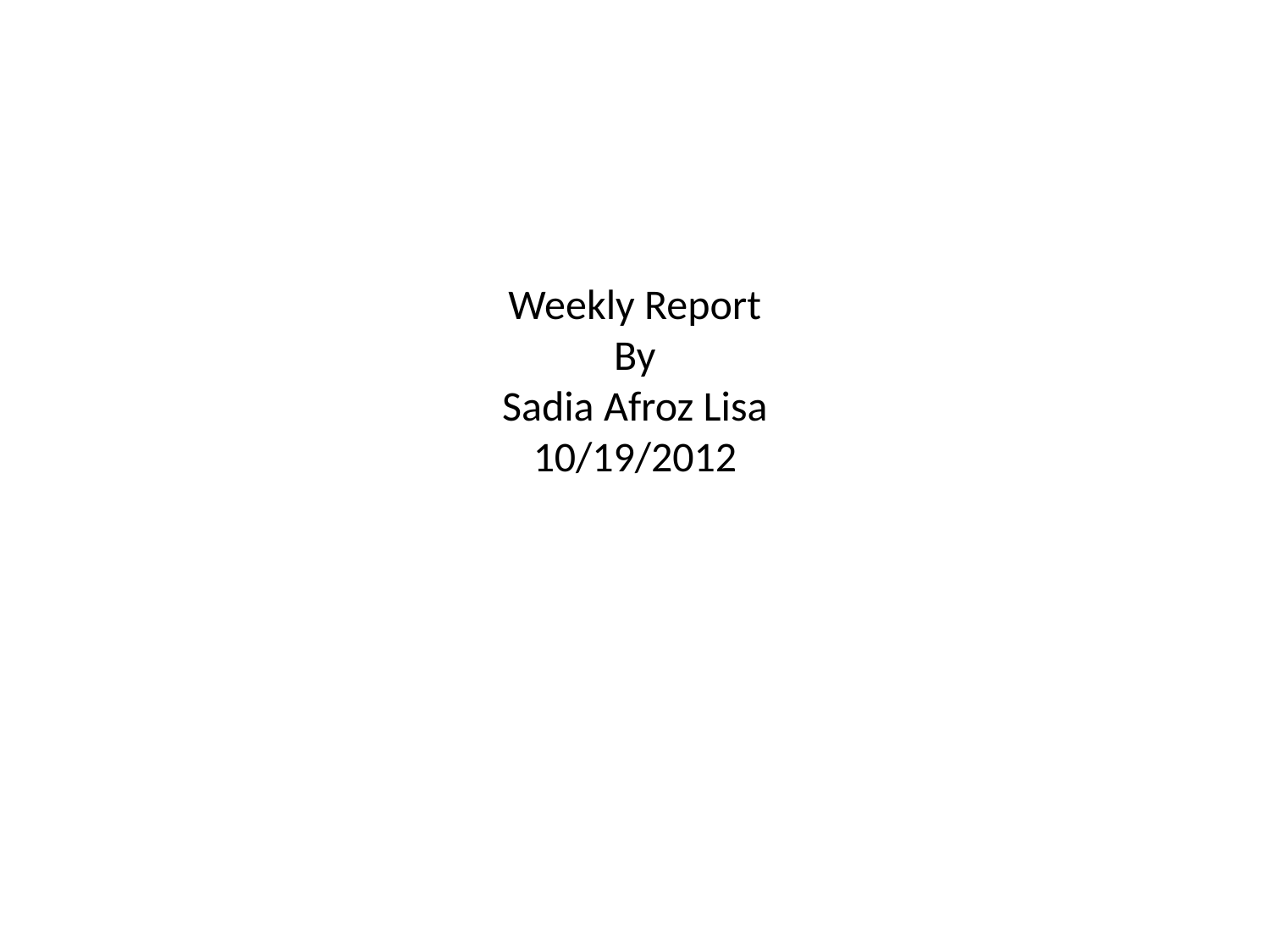

# Weekly Report By Sadia Afroz Lisa 10/19/2012